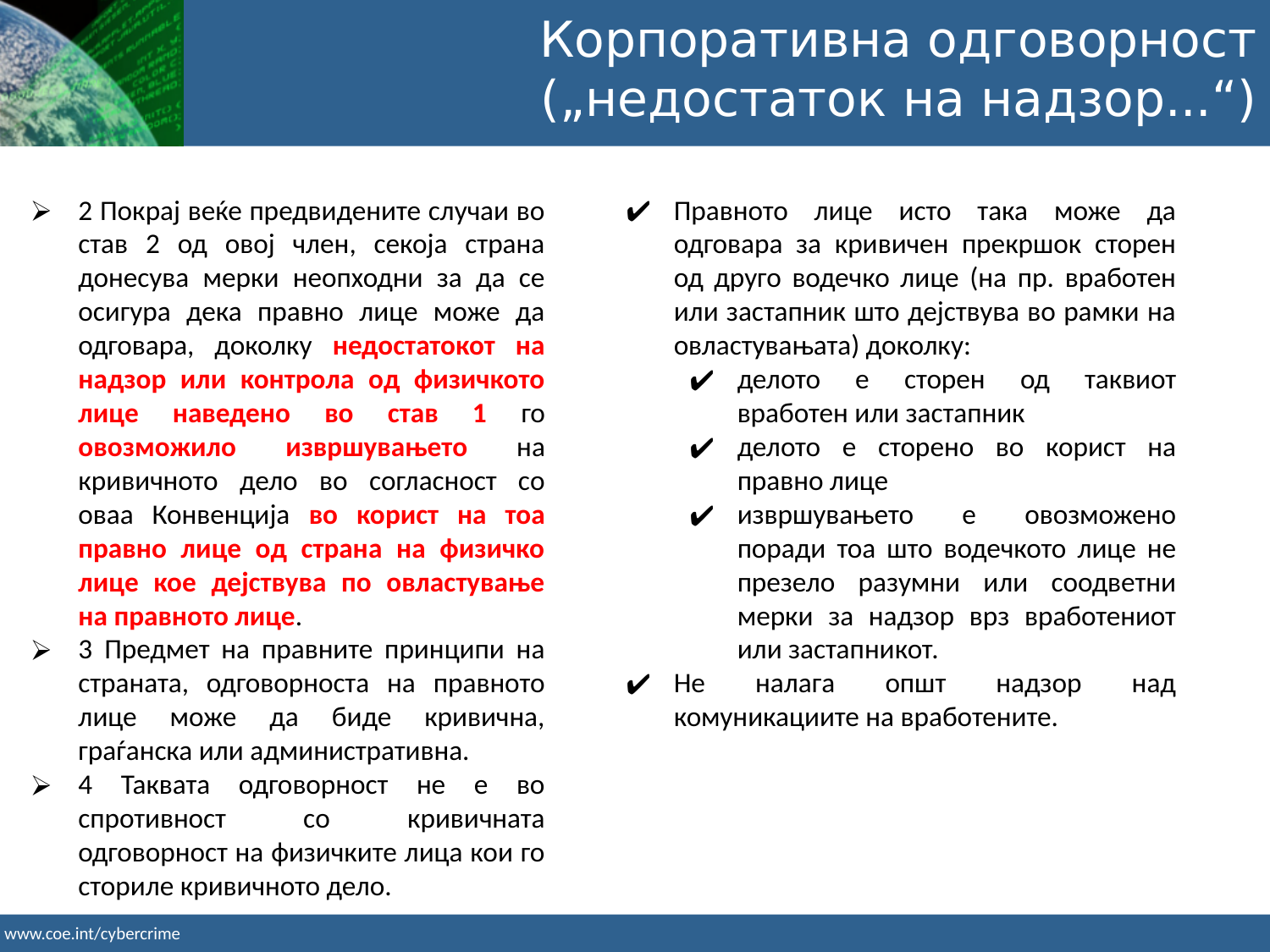

Корпоративна одговорност
(„недостаток на надзор...“)
2 Покрај веќе предвидените случаи во став 2 од овој член, секоја страна донесува мерки неопходни за да се осигура дека правно лице може да одговара, доколку недостатокот на надзор или контрола од физичкото лице наведено во став 1 го овозможило извршувањето на кривичното дело во согласност со оваа Конвенција во корист на тоа правно лице од страна на физичко лице кое дејствува по овластување на правното лице.
3 Предмет на правните принципи на страната, одговорноста на правното лице може да биде кривична, граѓанска или административна.
4 Таквата одговорност не е во спротивност со кривичната одговорност на физичките лица кои го сториле кривичното дело.
Правното лице исто така може да одговара за кривичен прекршок сторен од друго водечко лице (на пр. вработен или застапник што дејствува во рамки на овластувањата) доколку:
делото е сторен од таквиот вработен или застапник
делото е сторено во корист на правно лице
извршувањето е овозможено поради тоа што водечкото лице не презело разумни или соодветни мерки за надзор врз вработениот или застапникот.
Не налага општ надзор над комуникациите на вработените.